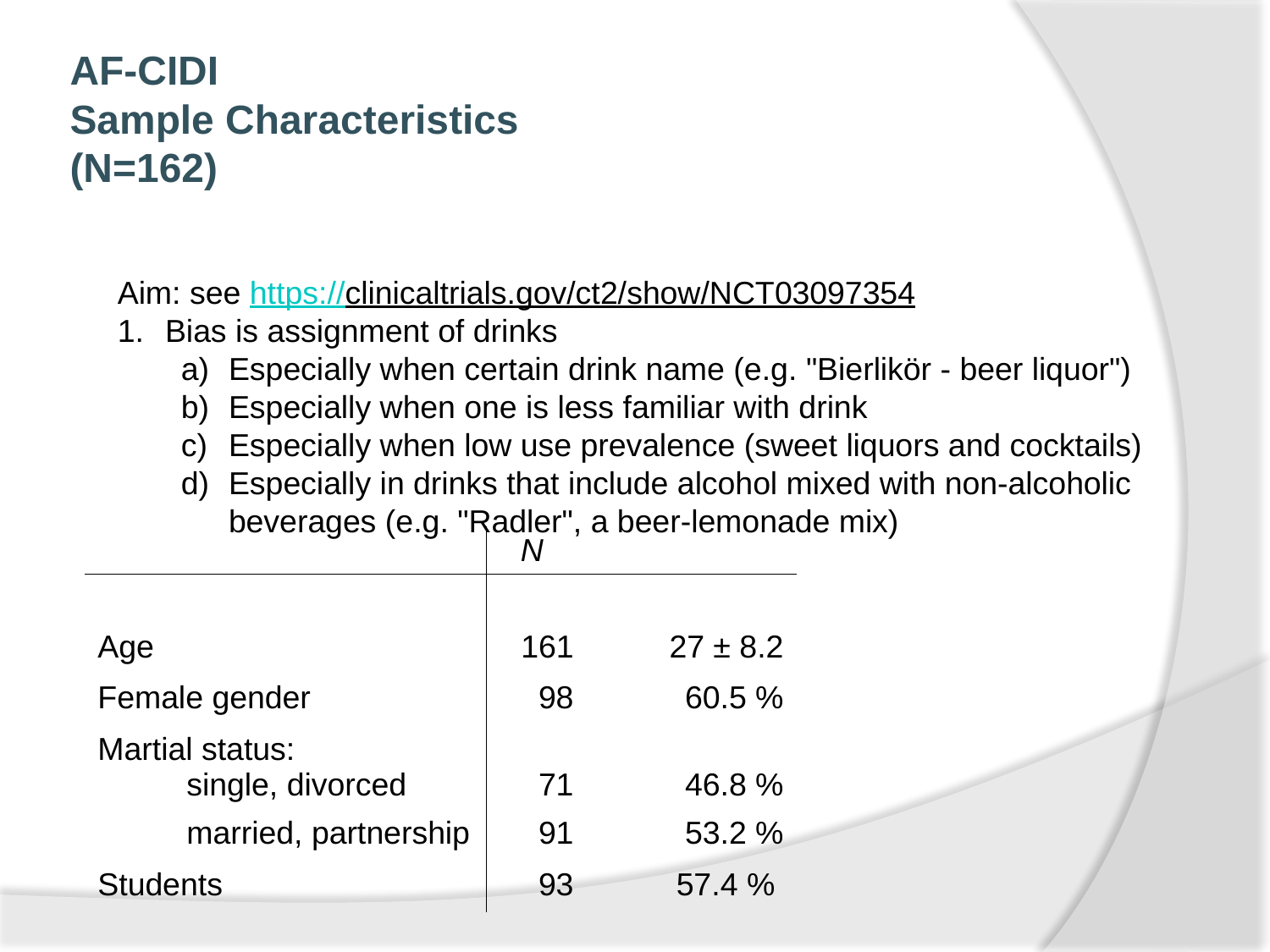

# AF-CIDI Sample Characteristics (N=162)
Aim: see https://clinicaltrials.gov/ct2/show/NCT03097354
Bias is assignment of drinks
Especially when certain drink name (e.g. "Bierlikör - beer liquor")
Especially when one is less familiar with drink
Especially when low use prevalence (sweet liquors and cocktails)
Especially in drinks that include alcohol mixed with non-alcoholic beverages (e.g. "Radler", a beer-lemonade mix)
|  | N |  |
| --- | --- | --- |
|  |  |  |
| Age | 161 | 27 ± 8.2 |
| Female gender | 98 | 60.5 % |
| Martial status: single, divorced | 71 | 46.8 % |
| married, partnership | 91 | 53.2 % |
| Students | 93 | 57.4 % |